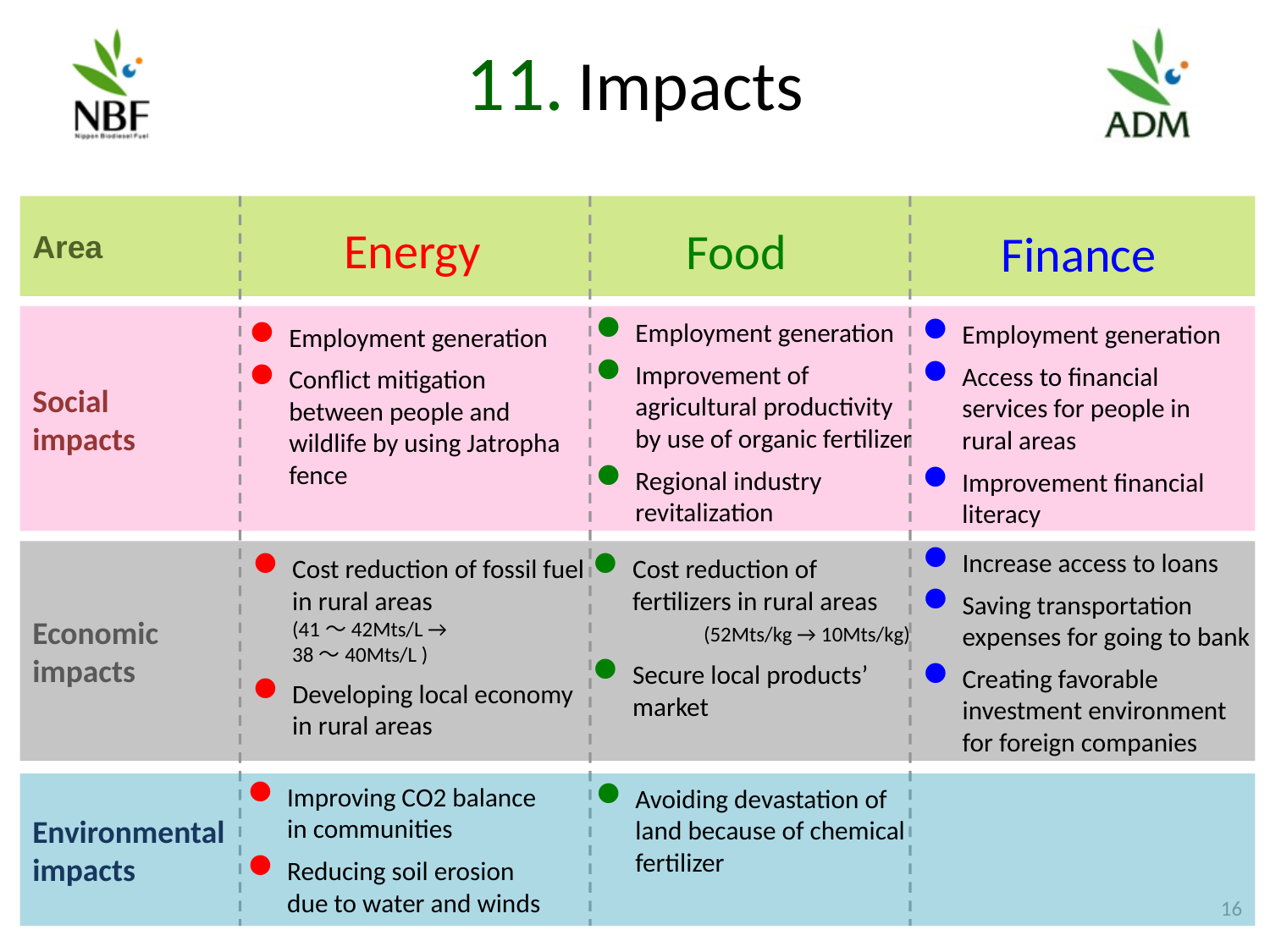

11. Impacts

Area

Social
impacts
Economic
impacts
Energy
Food
Finance
Employment generation
Improvement of agricultural productivity by use of organic fertilizer
Regional industry revitalization
Employment generation
Access to financial services for people in rural areas
Improvement financial literacy

Employment generation
Conflict mitigation between people and wildlife by using Jatropha fence
Increase access to loans
Saving transportation expenses for going to bank
Creating favorable investment environment for foreign companies
Cost reduction of fossil fuel in rural areas                   (41〜42Mts/L → 38〜40Mts/L )
Developing local economy in rural areas
Cost reduction of fertilizers in rural areas                   (52Mts/kg → 10Mts/kg)
Secure local products’ market
Environmental
impacts
Improving CO2 balance in communities
Reducing soil erosion due to water and winds
Avoiding devastation of land because of chemical fertilizer
16